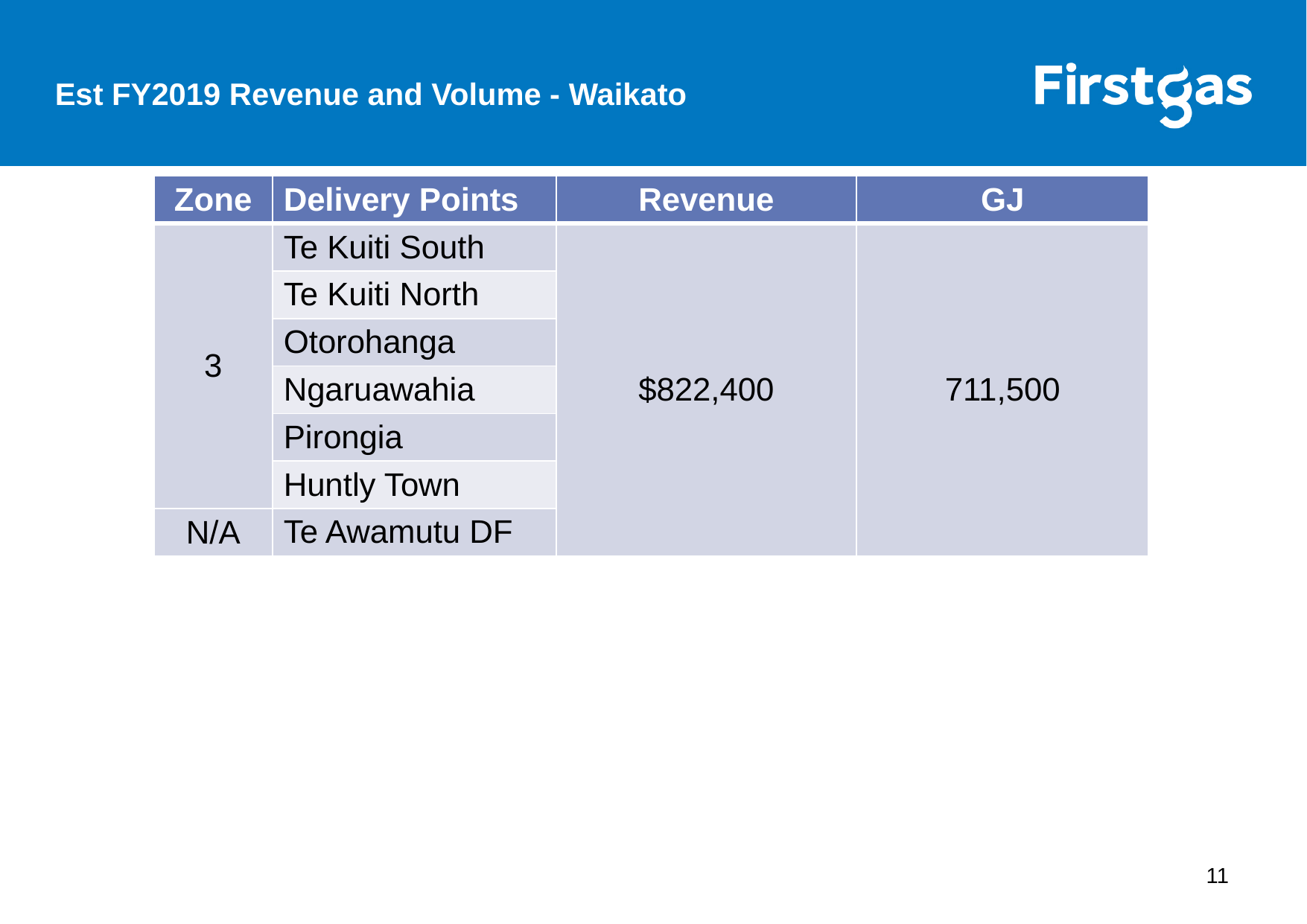

Est FY2019 Revenue and Volume - Waikato
| Zone | Delivery Points | Revenue | GJ |
| --- | --- | --- | --- |
| 3 | Te Kuiti South | $822,400 | 711,500 |
|  | Te Kuiti North |  |  |
|  | Otorohanga |  |  |
|  | Ngaruawahia |  |  |
|  | Pirongia |  |  |
|  | Huntly Town |  |  |
| N/A | Te Awamutu DF |  |  |
11